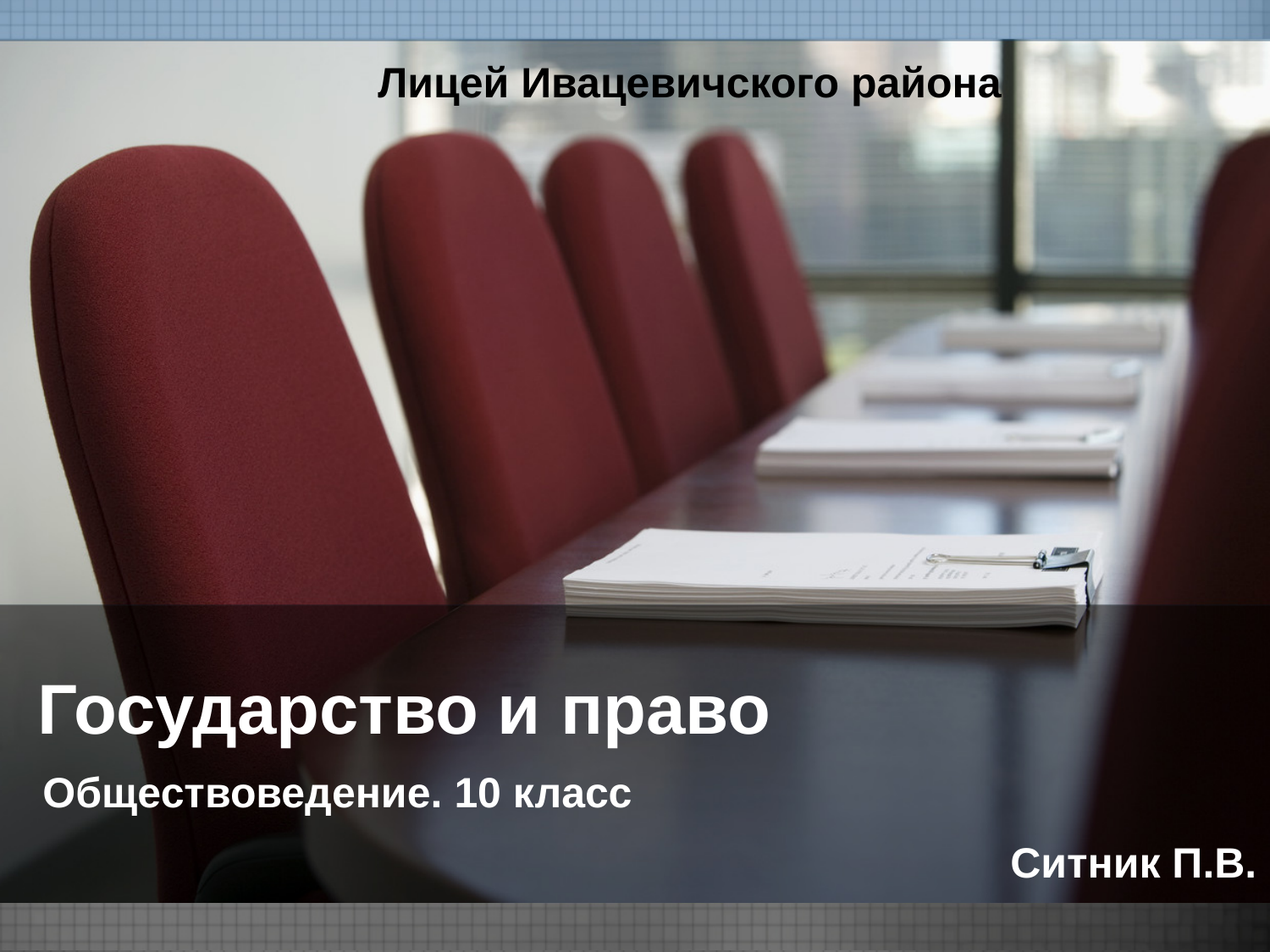

Лицей Ивацевичского района
# Государство и право
Обществоведение. 10 класс
Ситник П.В.